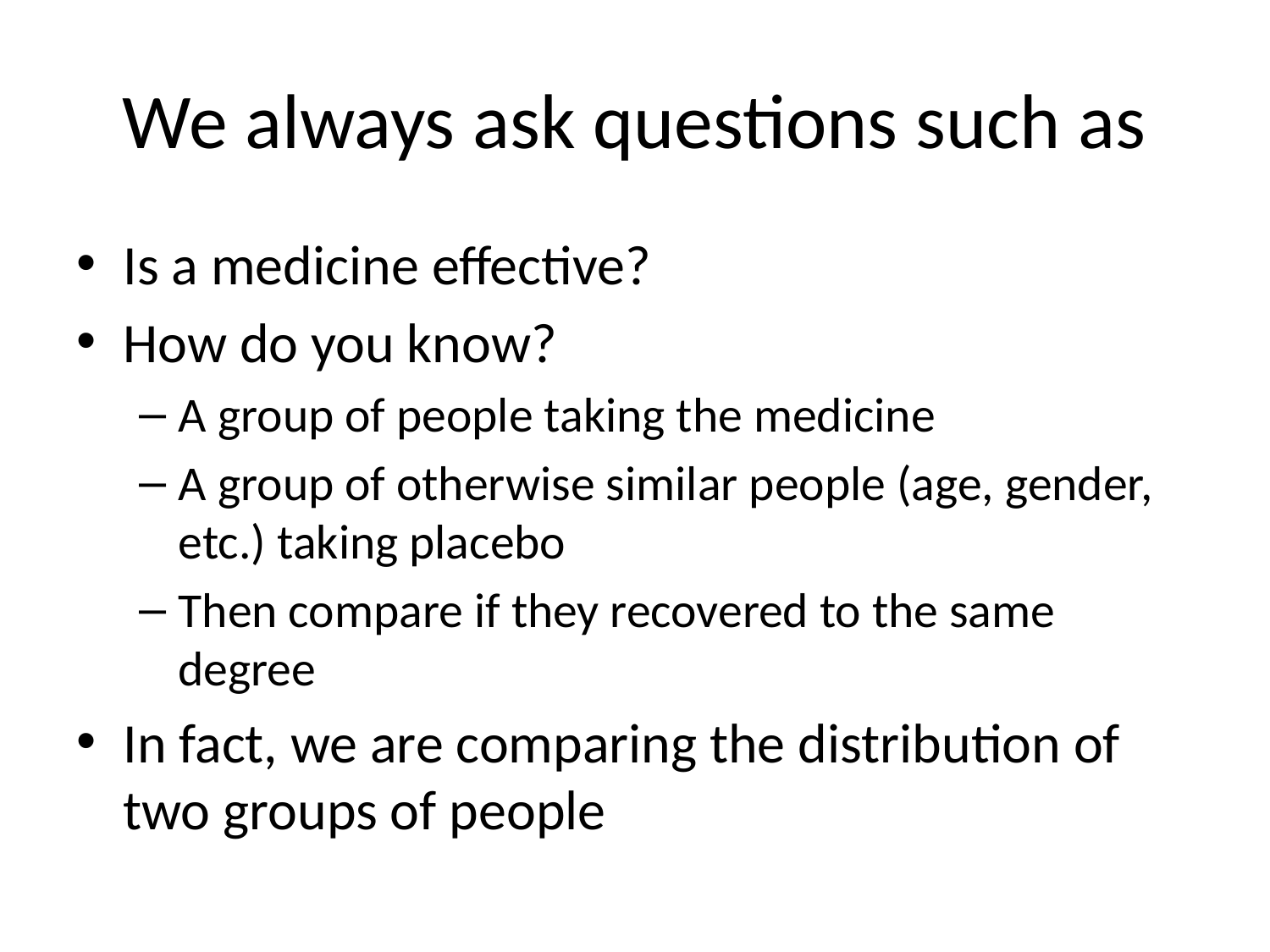

# We always ask questions such as
Is a medicine effective?
How do you know?
A group of people taking the medicine
A group of otherwise similar people (age, gender, etc.) taking placebo
Then compare if they recovered to the same degree
In fact, we are comparing the distribution of two groups of people